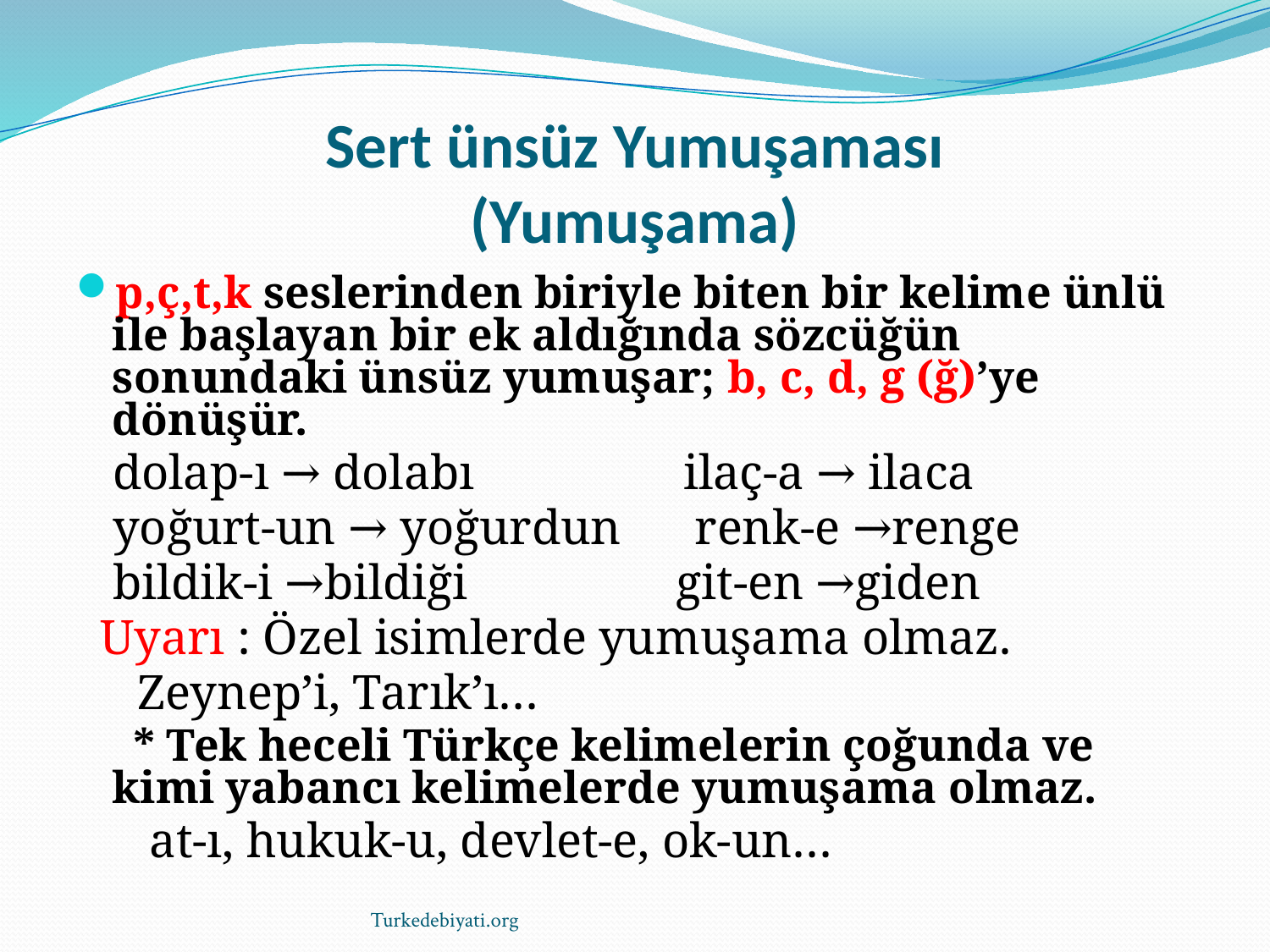

# Sert ünsüz Yumuşaması (Yumuşama)
p,ç,t,k seslerinden biriyle biten bir kelime ünlü ile başlayan bir ek aldığında sözcüğün sonundaki ünsüz yumuşar; b, c, d, g (ğ)’ye dönüşür.
   dolap-ı → dolabı                 ilaç-a → ilaca
   yoğurt-un → yoğurdun      renk-e →renge
   bildik-i →bildiği                 git-en →giden
  Uyarı : Özel isimlerde yumuşama olmaz.
     Zeynep’i, Tarık’ı…
     * Tek heceli Türkçe kelimelerin çoğunda ve kimi yabancı kelimelerde yumuşama olmaz.
      at-ı, hukuk-u, devlet-e, ok-un…
Turkedebiyati.org